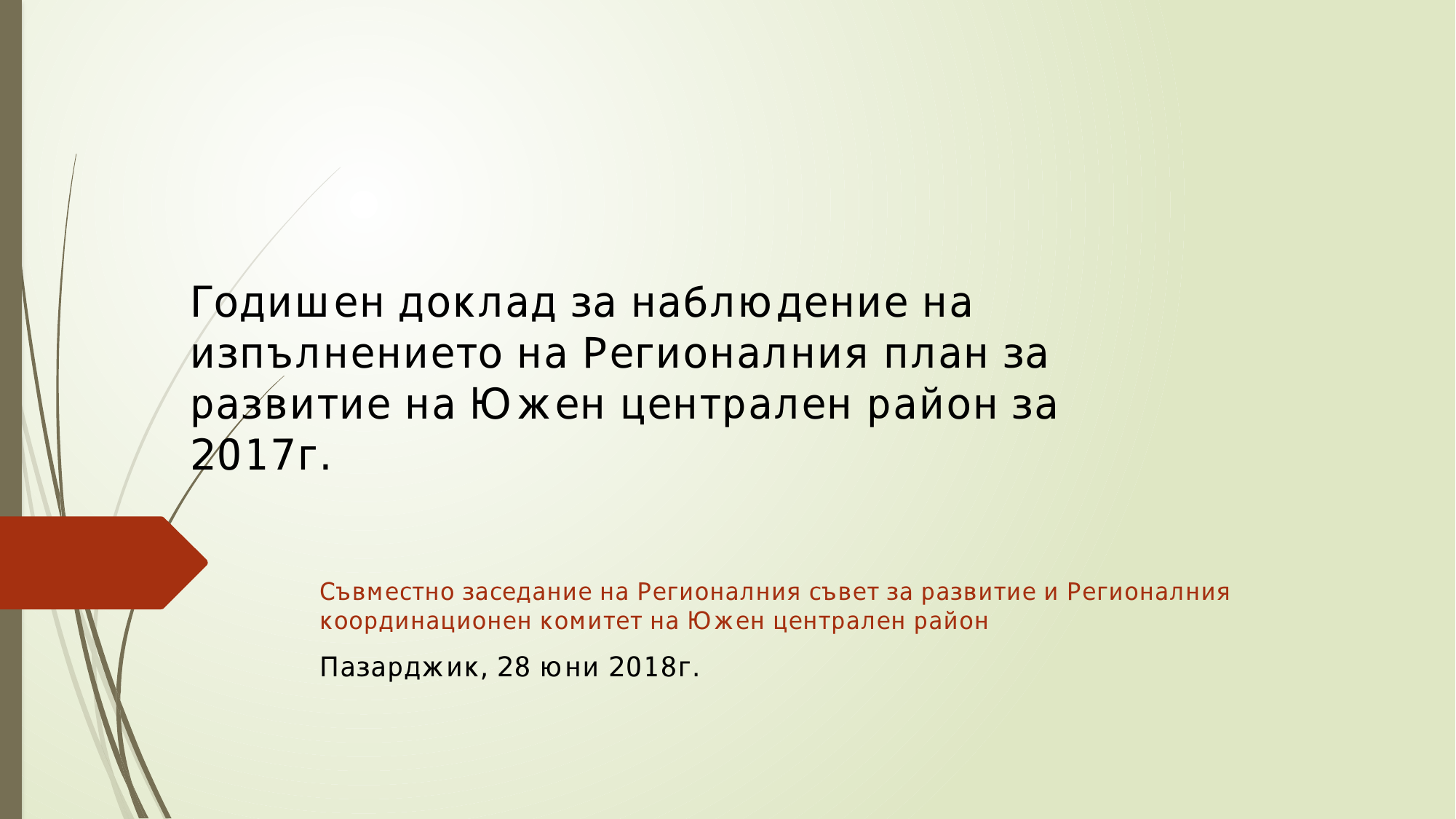

# Годишен доклад за наблюдение на изпълнението на Регионалния план за развитие на Южен централен район за 2017г.
Съвместно заседание на Регионалния съвет за развитие и Регионалния координационен комитет на Южен централен район
Пазарджик, 28 юни 2018г.